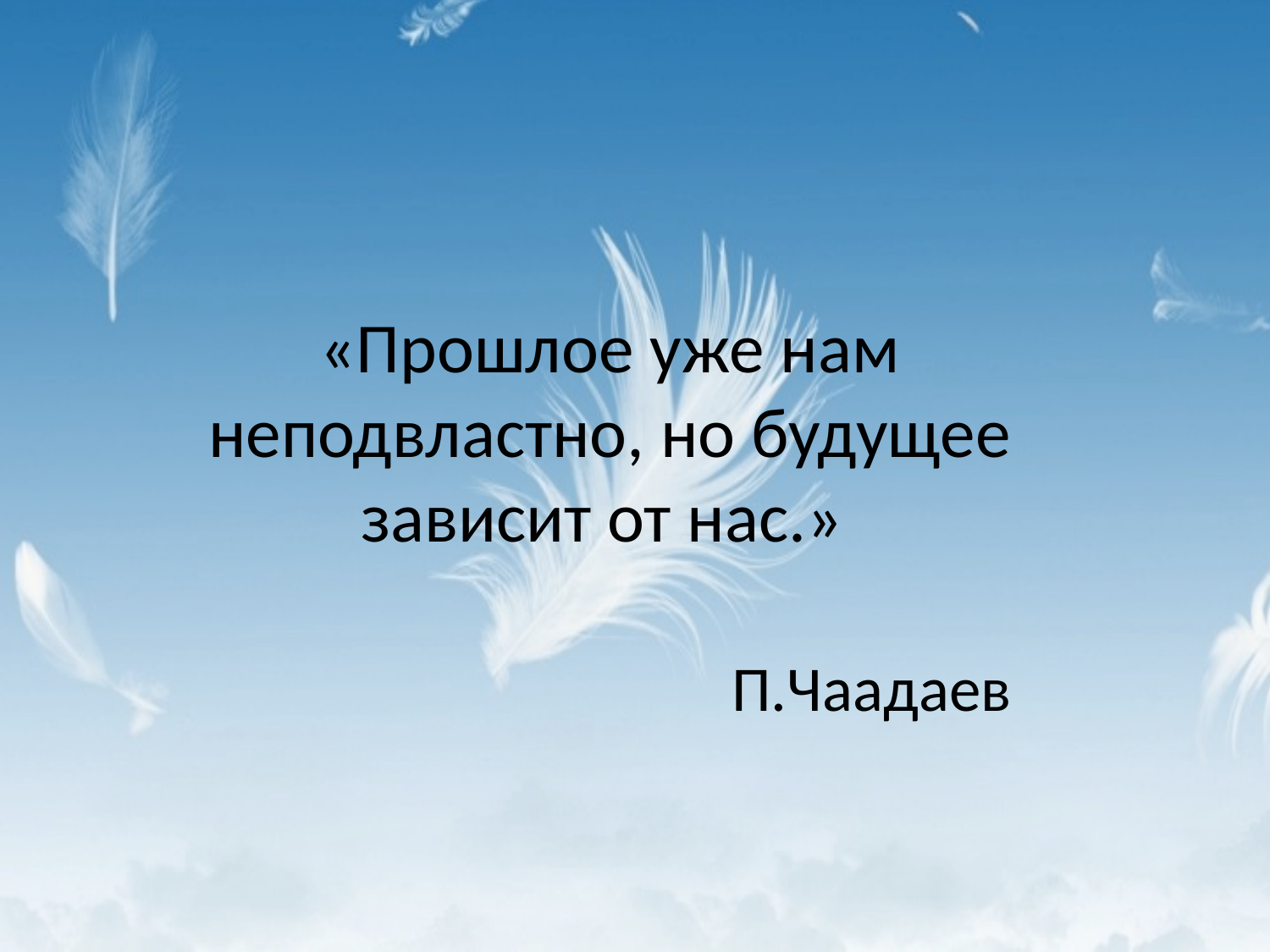

«Прошлое уже нам неподвластно, но будущее зависит от нас.»

                                 П.Чаадаев